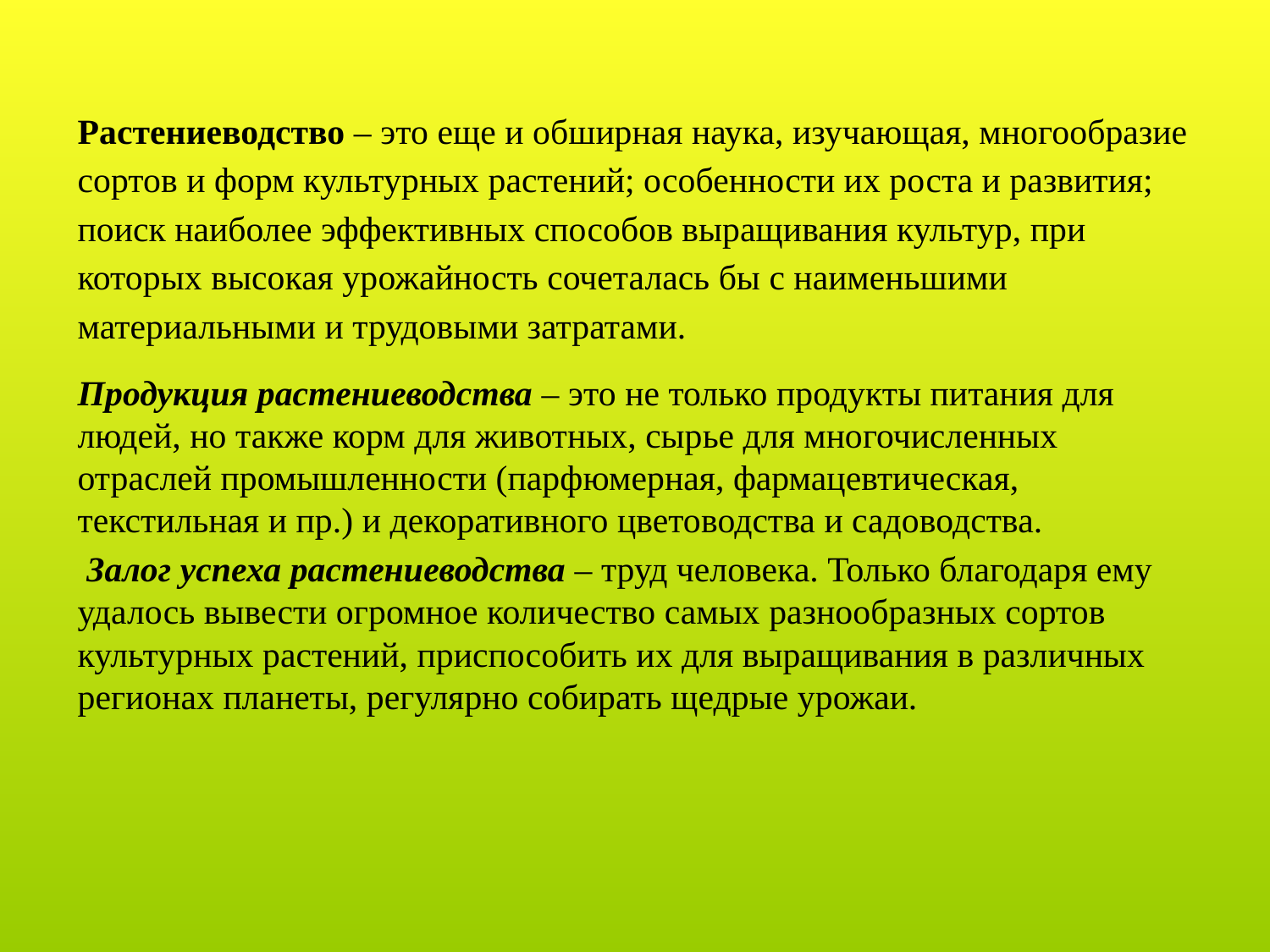

Растениеводство – это еще и обширная наука, изучающая, многообразие сортов и форм культурных растений; особенности их роста и развития; поиск наиболее эффективных способов выращивания культур, при которых высокая урожайность сочеталась бы с наименьшими материальными и трудовыми затратами.
Продукция растениеводства – это не только продукты питания для людей, но также корм для животных, сырье для многочисленных отраслей промышленности (парфюмерная, фармацевтическая, текстильная и пр.) и декоративного цветоводства и садоводства.
 Залог успеха растениеводства – труд человека. Только благодаря ему удалось вывести огромное количество самых разнообразных сортов культурных растений, приспособить их для выращивания в различных регионах планеты, регулярно собирать щедрые урожаи.